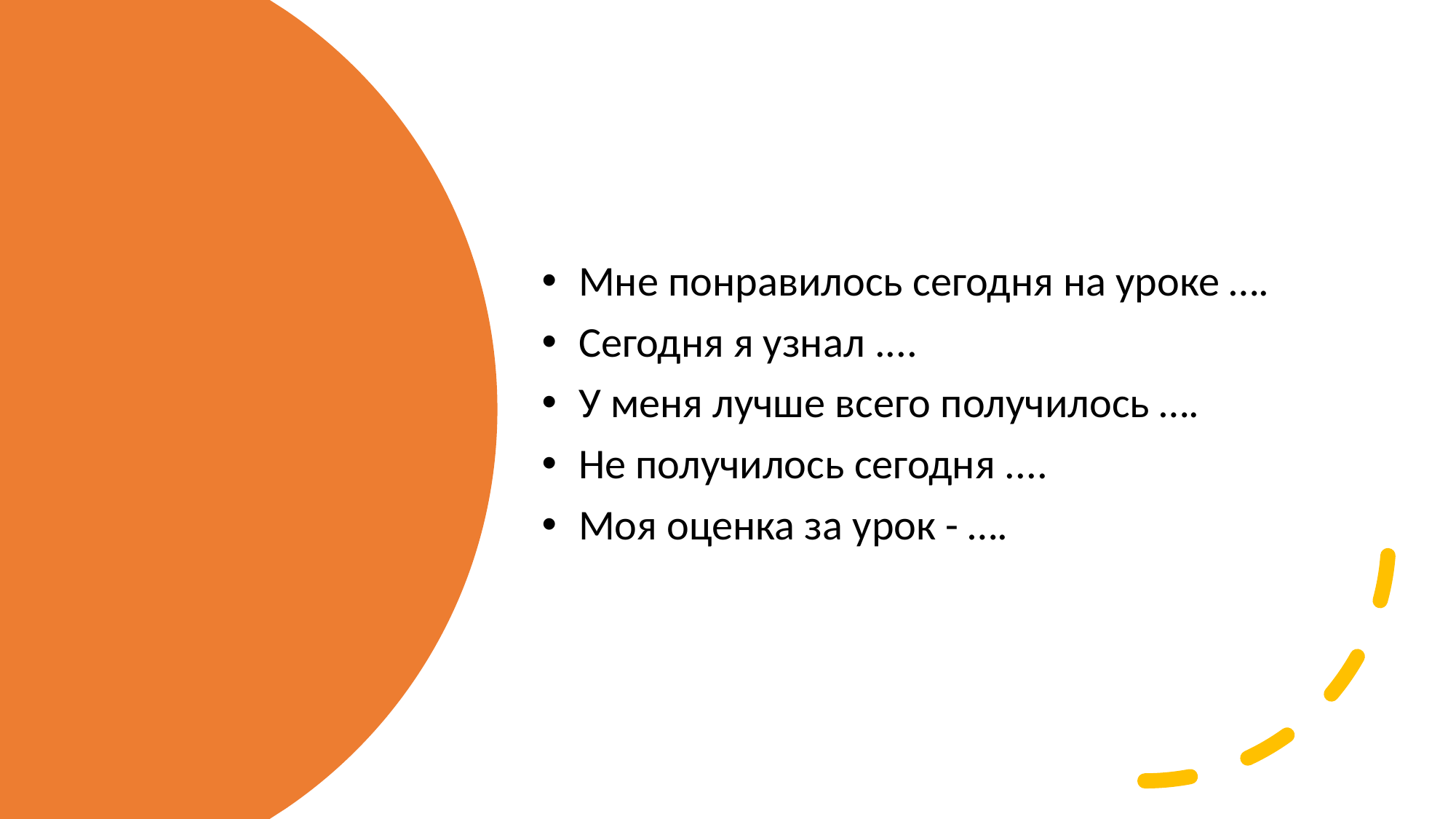

Мне понравилось сегодня на уроке ….
 Сегодня я узнал ....
 У меня лучше всего получилось ….
 Не получилось сегодня ....
 Моя оценка за урок - ….